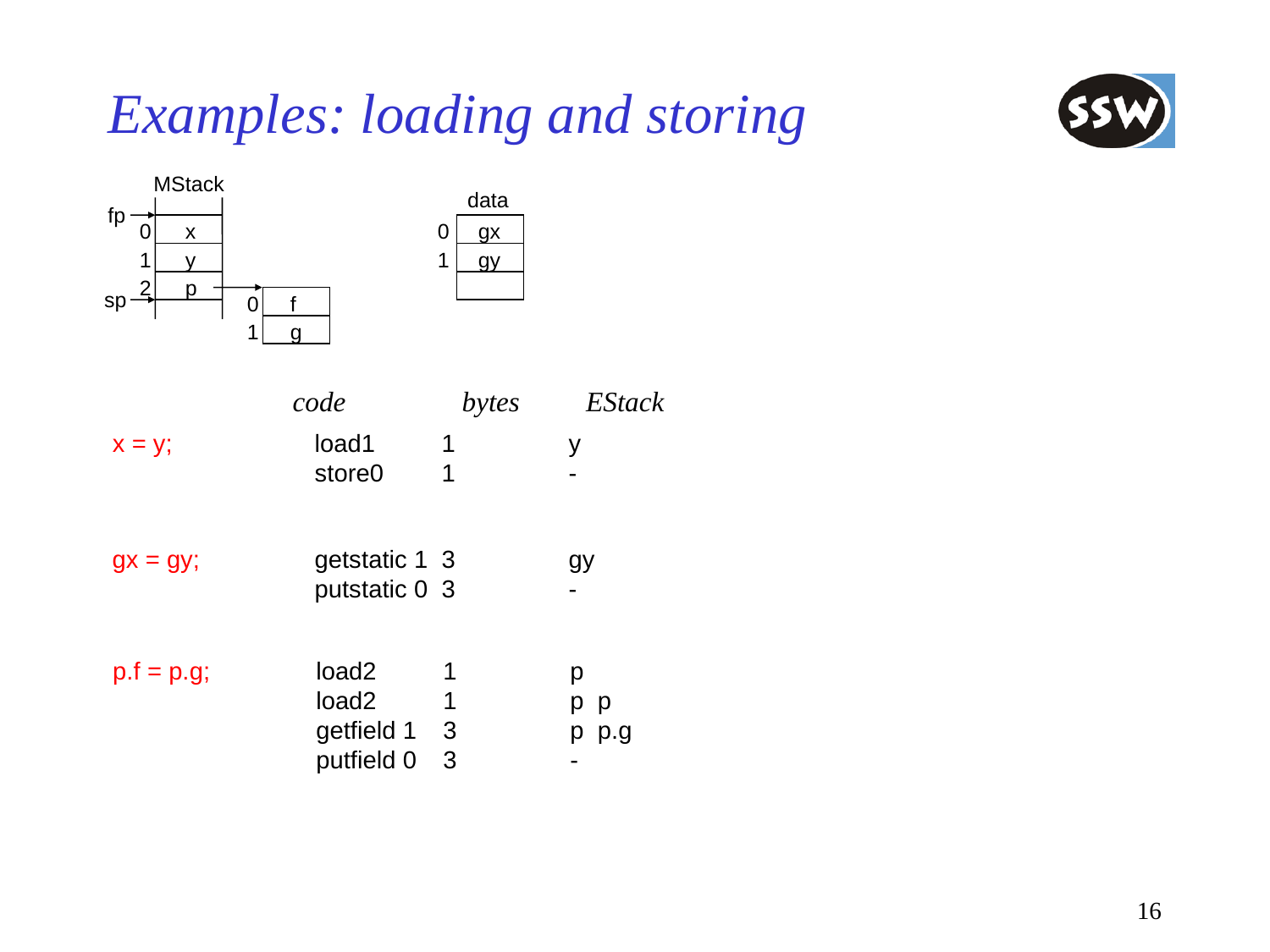

# Examples: loading and storing
MStack
data
fp

0
x
0
gx

1
y
1
gy

2
p

sp
0
f

1
g

code
bytes
EStack
x = y;
load1	1	y
store0	1	-
gx = gy;
getstatic 1	3	gy
putstatic 0	3	-
p.f = p.g;
load2	1	p
load2	1	p  p
getfield 1	3	p  p.g
putfield 0	3	-
16